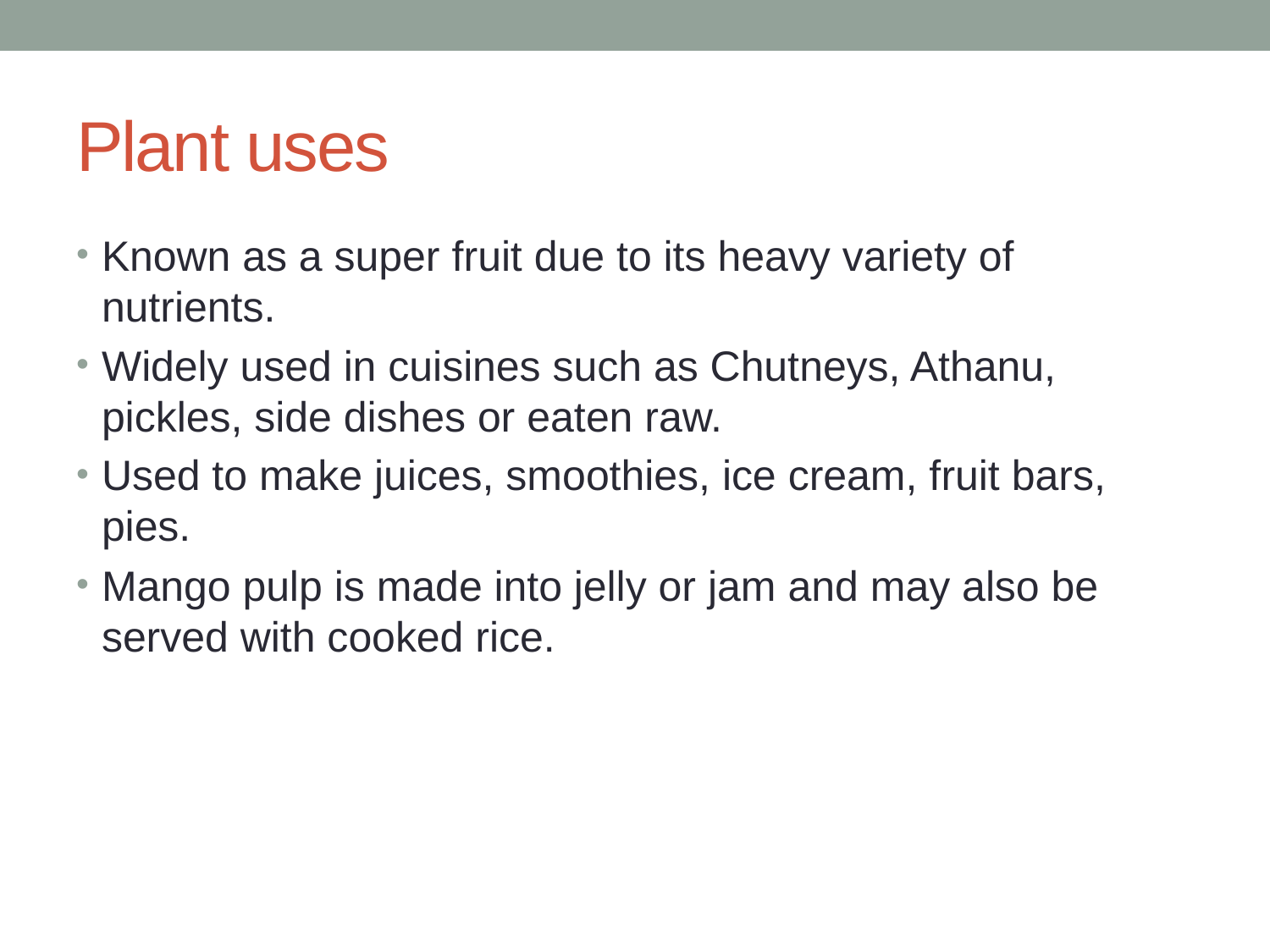

# Plant uses
Known as a super fruit due to its heavy variety of nutrients.
Widely used in cuisines such as Chutneys, Athanu, pickles, side dishes or eaten raw.
Used to make juices, smoothies, ice cream, fruit bars, pies.
Mango pulp is made into jelly or jam and may also be served with cooked rice.